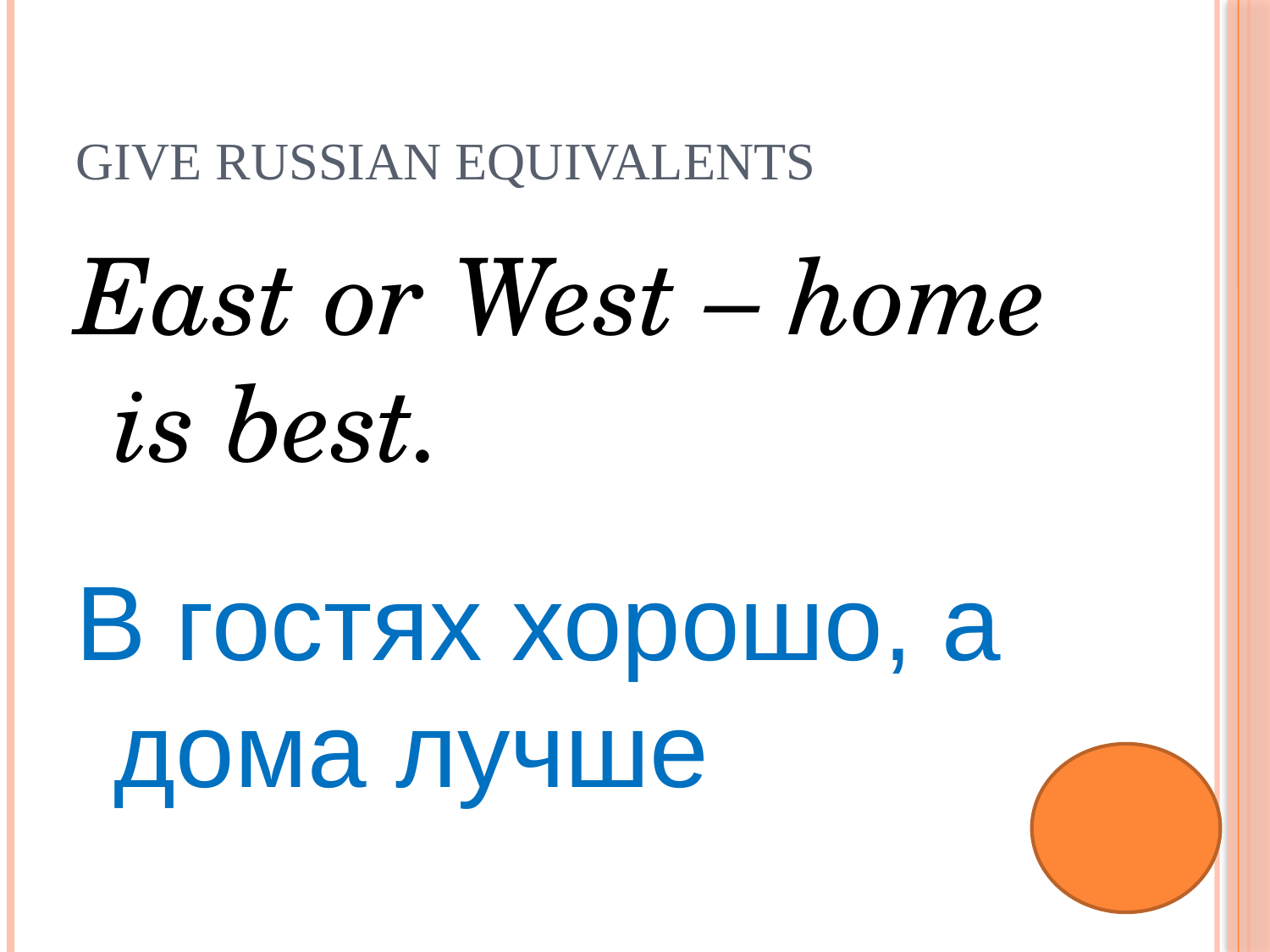

# Give Russian equivalents
East or West – home is best.

В гостях хорошо, а дома лучше